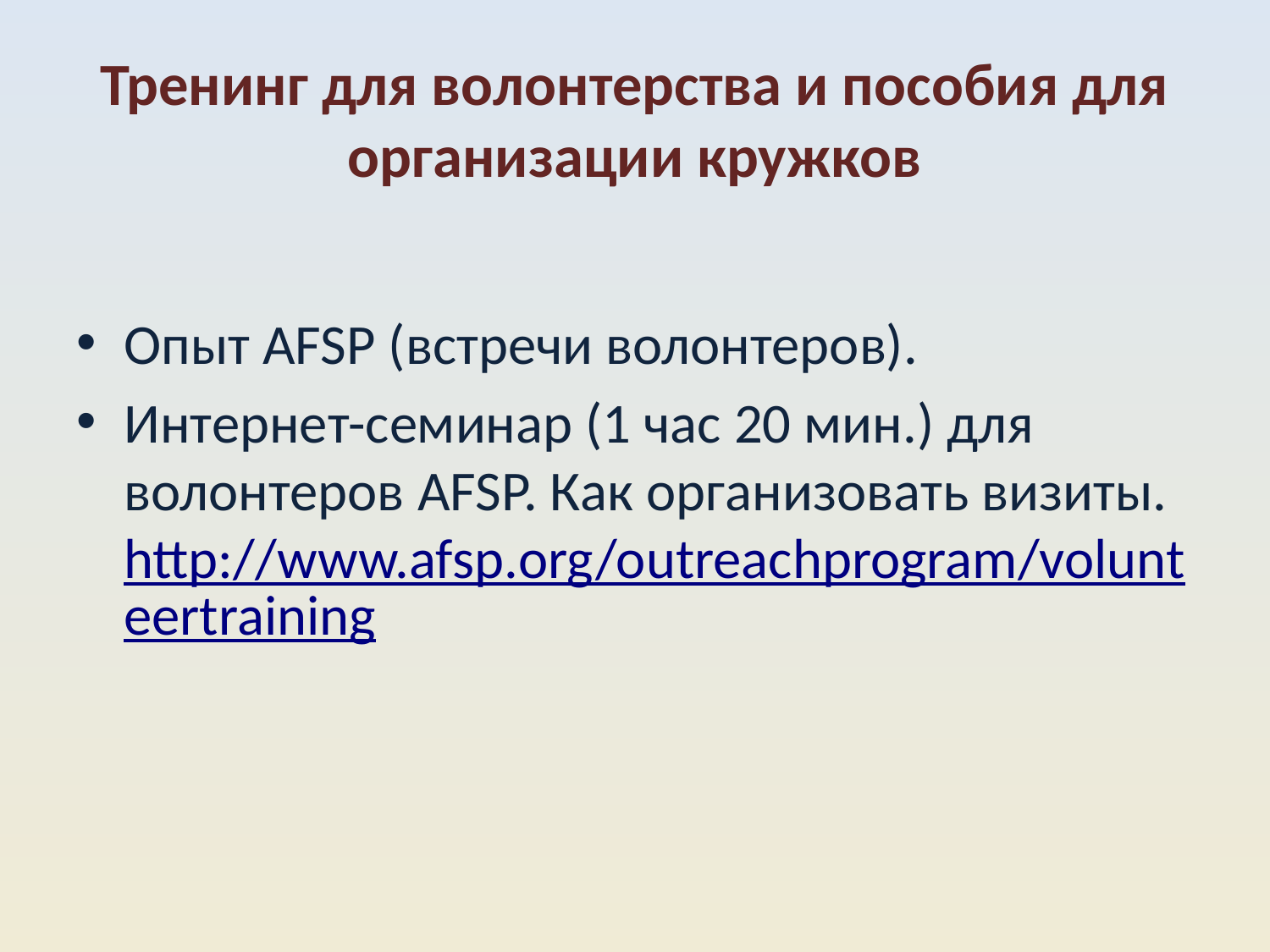

# Тренинг для волонтерства и пособия для организации кружков

Опыт AFSP (встречи волонтеров).
Интернет-семинар (1 час 20 мин.) для волонтеров AFSP. Как организовать визиты. http://www.afsp.org/outreachprogram/volunteertraining